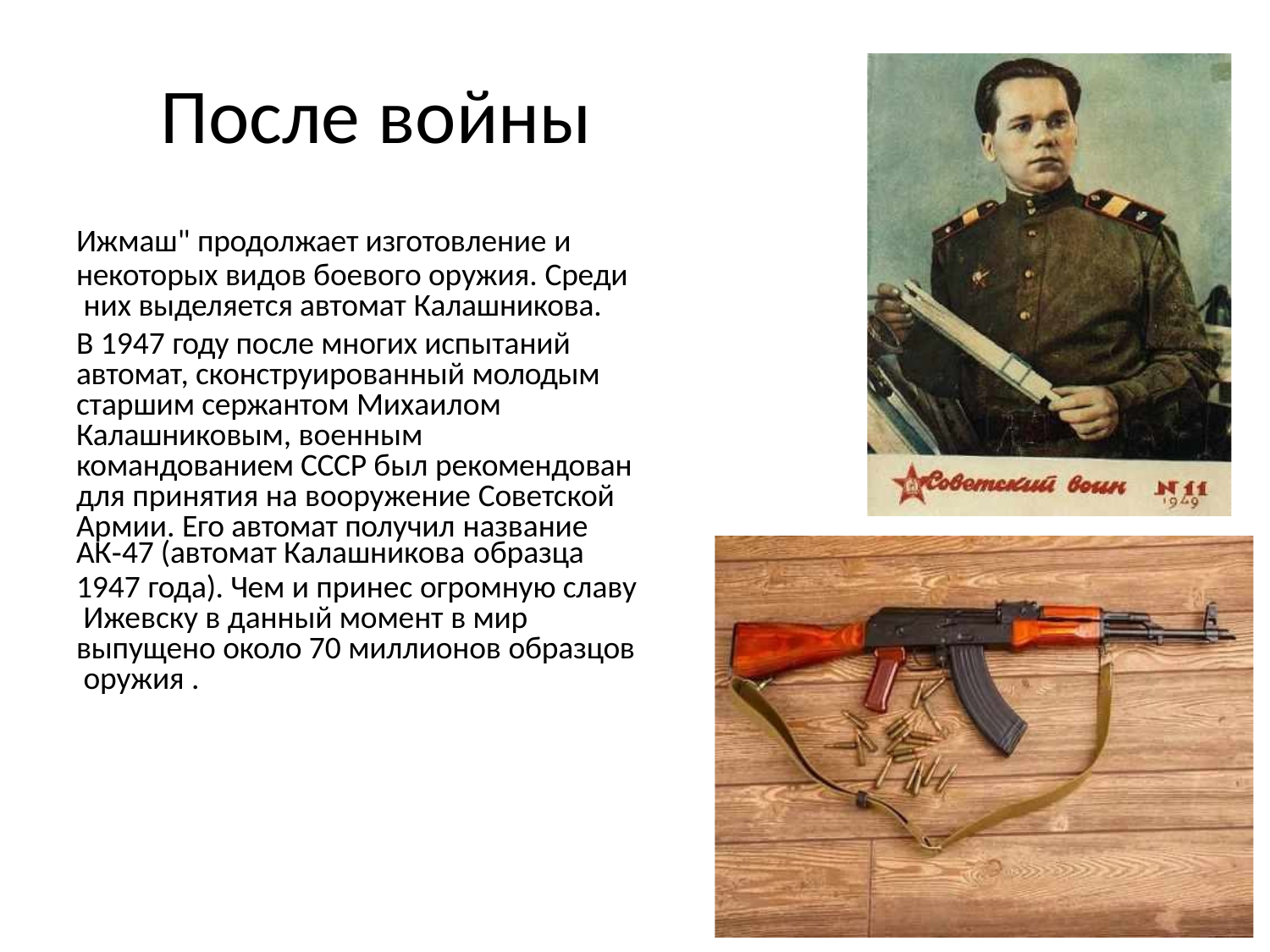

# После войны
Ижмаш" продолжает изготовление и
некоторых видов боевого оружия. Среди  них выделяется автомат Калашникова.
В 1947 году после многих испытаний  автомат, сконструированный молодым  старшим сержантом Михаилом  Калашниковым, военным
командованием СССР был рекомендован  для принятия на вооружение Советской  Армии. Его автомат получил название
АК-47 (автомат Калашникова образца
1947 года). Чем и принес огромную славу  Ижевску в данный момент в мир
выпущено около 70 миллионов образцов  оружия .